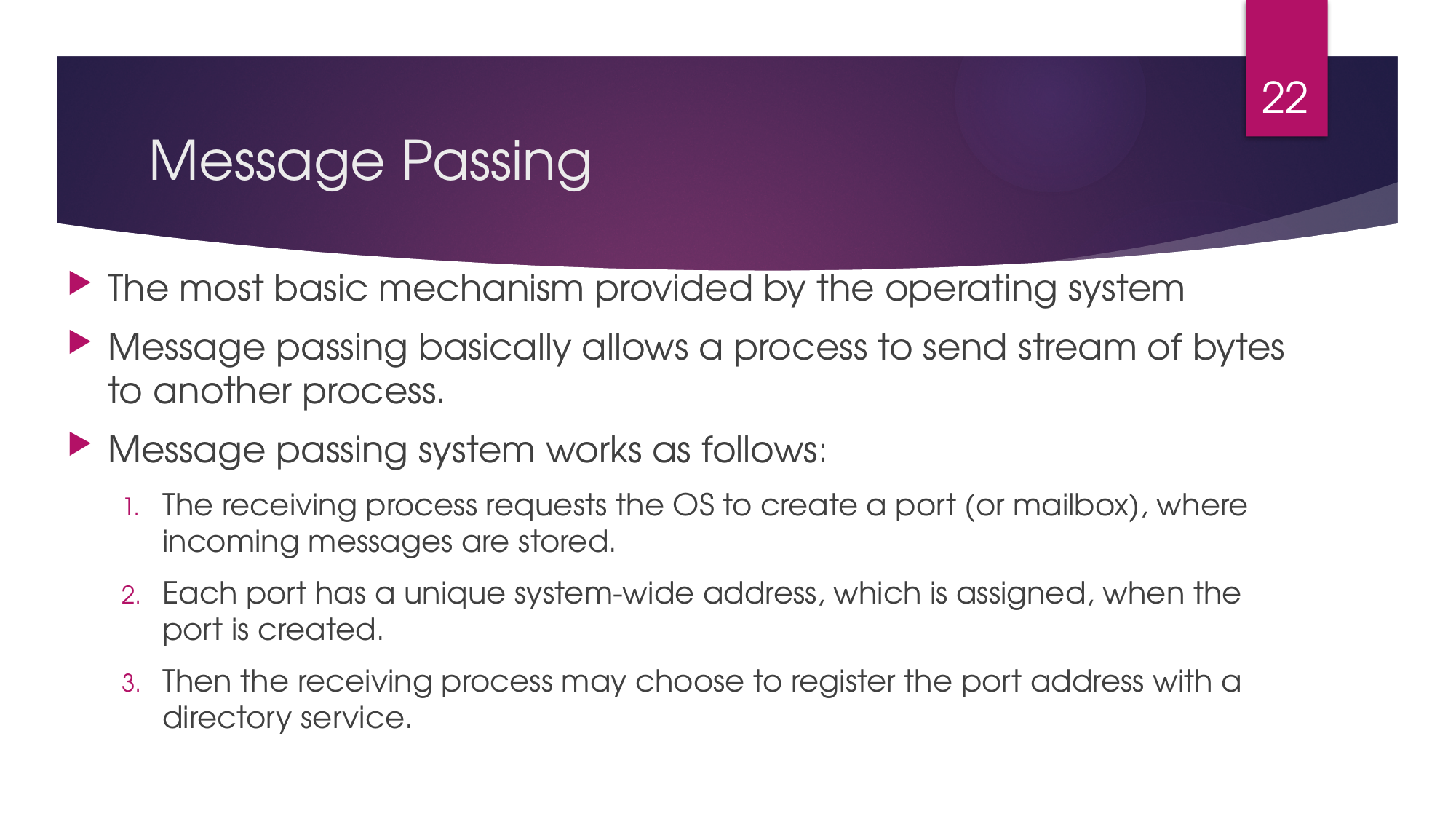

22
# Message Passing
The most basic mechanism provided by the operating system
Message passing basically allows a process to send stream of bytes to another process.
Message passing system works as follows:
The receiving process requests the OS to create a port (or mailbox), where incoming messages are stored.
Each port has a unique system-wide address, which is assigned, when the port is created.
Then the receiving process may choose to register the port address with a directory service.